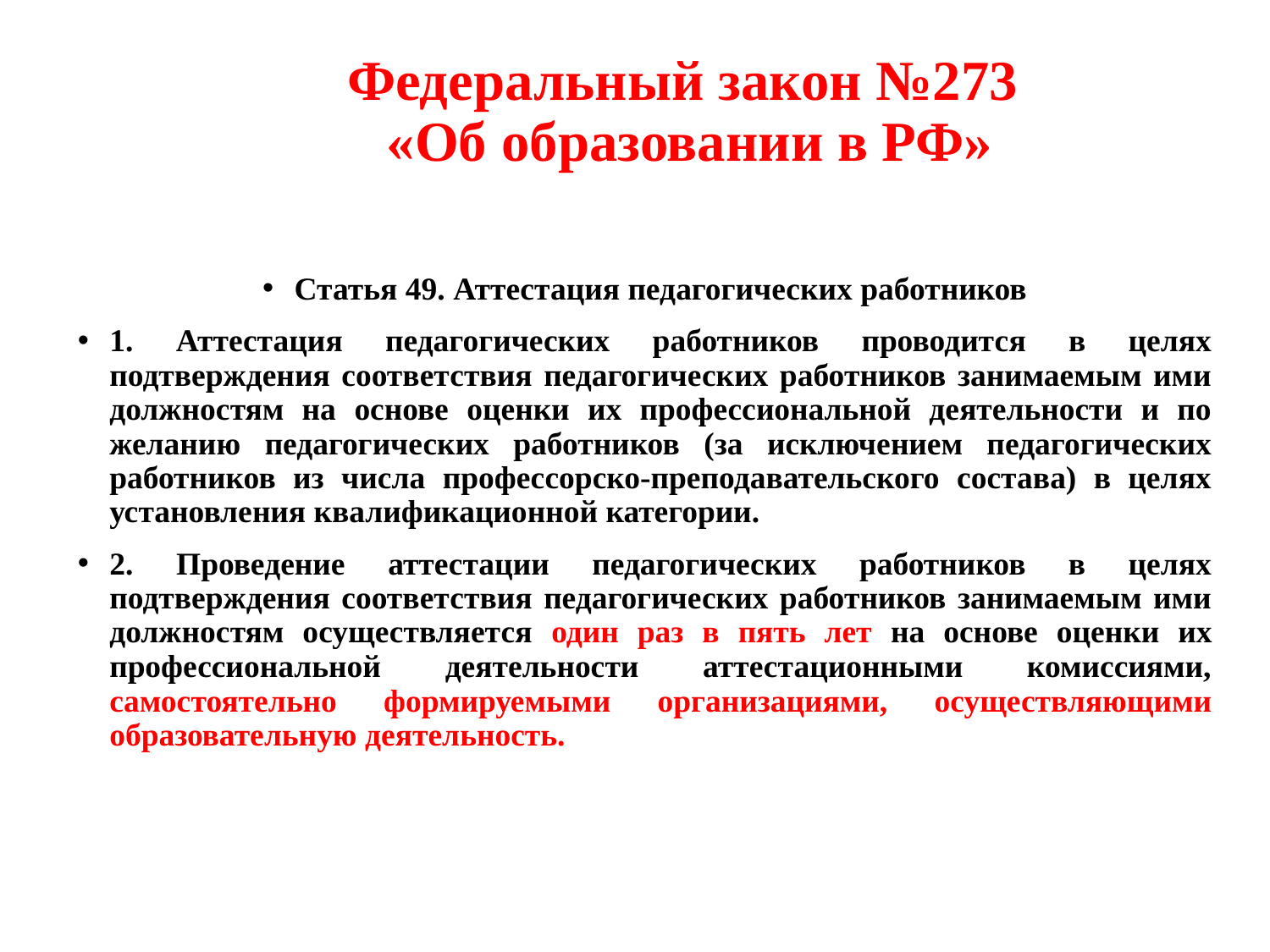

# Федеральный закон №273 «Об образовании в РФ»
Статья 49. Аттестация педагогических работников
1. Аттестация педагогических работников проводится в целях подтверждения соответствия педагогических работников занимаемым ими должностям на основе оценки их профессиональной деятельности и по желанию педагогических работников (за исключением педагогических работников из числа профессорско-преподавательского состава) в целях установления квалификационной категории.
2. Проведение аттестации педагогических работников в целях подтверждения соответствия педагогических работников занимаемым ими должностям осуществляется один раз в пять лет на основе оценки их профессиональной деятельности аттестационными комиссиями, самостоятельно формируемыми организациями, осуществляющими образовательную деятельность.